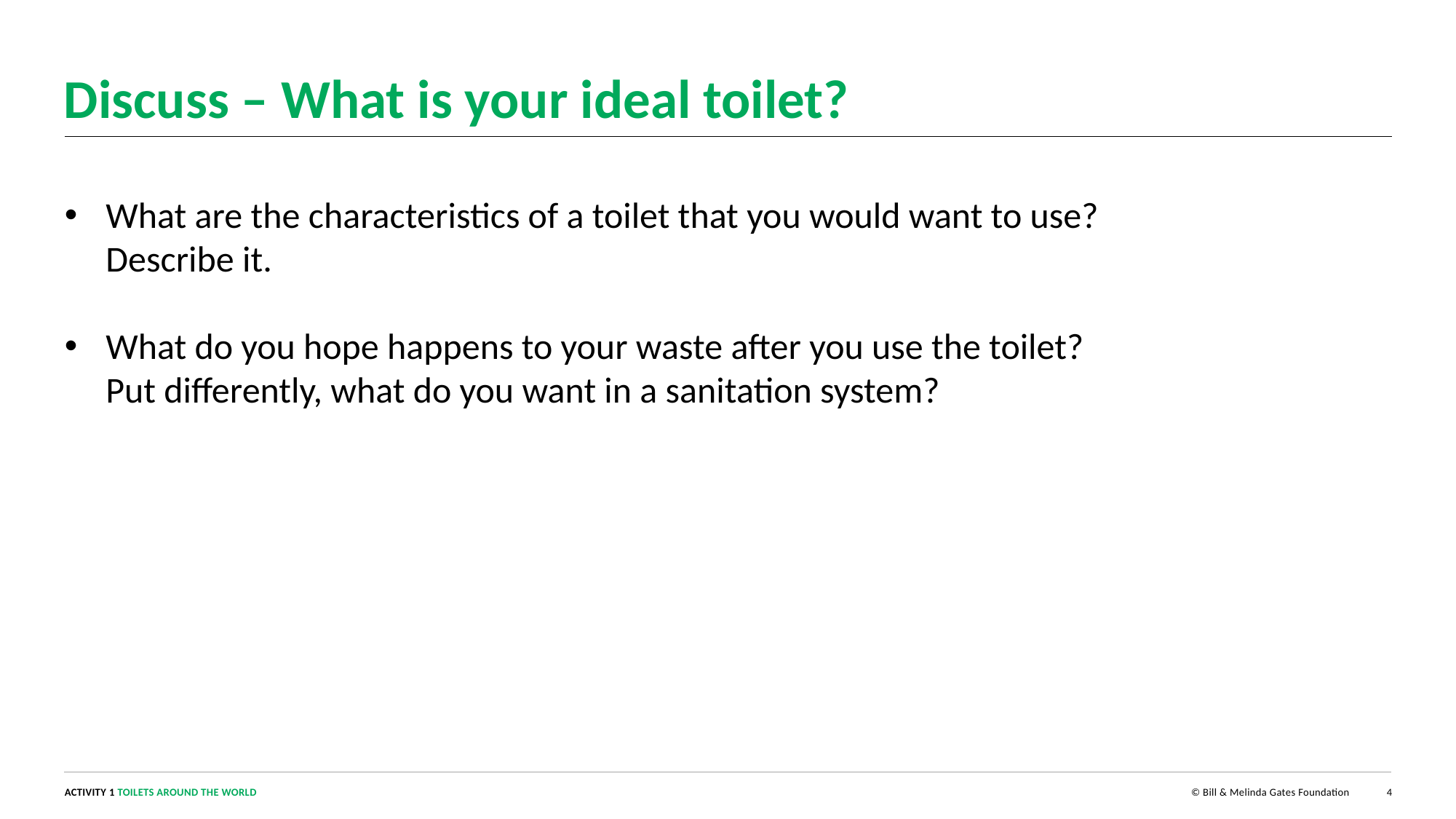

# Discuss – What is your ideal toilet?
What are the characteristics of a toilet that you would want to use?
Describe it.

What do you hope happens to your waste after you use the toilet?
Put differently, what do you want in a sanitation system?

4
ACTIVITY 1 TOILETS AROUND THE WORLD